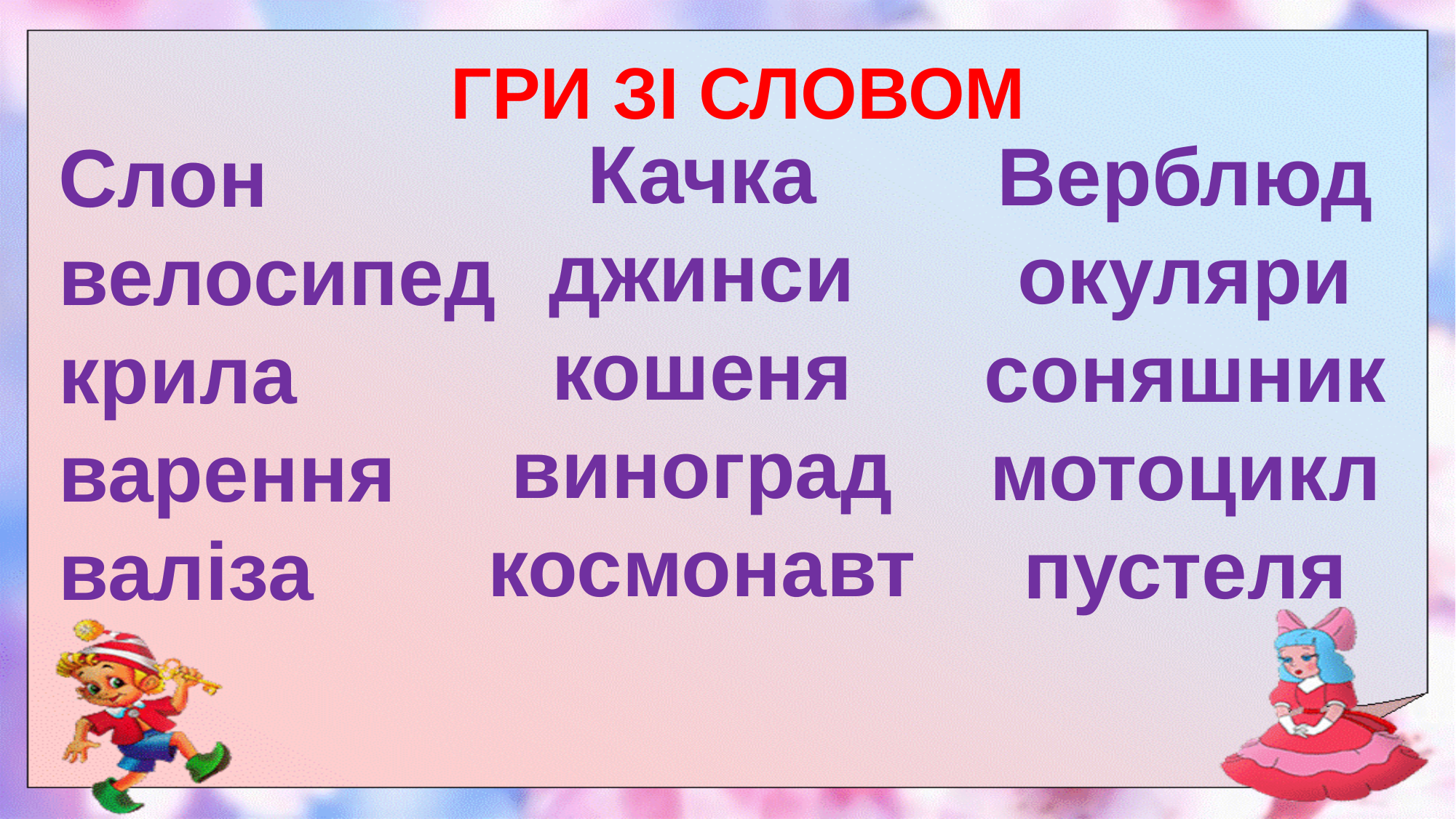

ГРИ ЗІ СЛОВОМ
Качка
джинси
кошеня
виноград
космонавт
Верблюд
окуляри
соняшник
мотоцикл
пустеля
Слон
велосипед
крила
варення
валіза